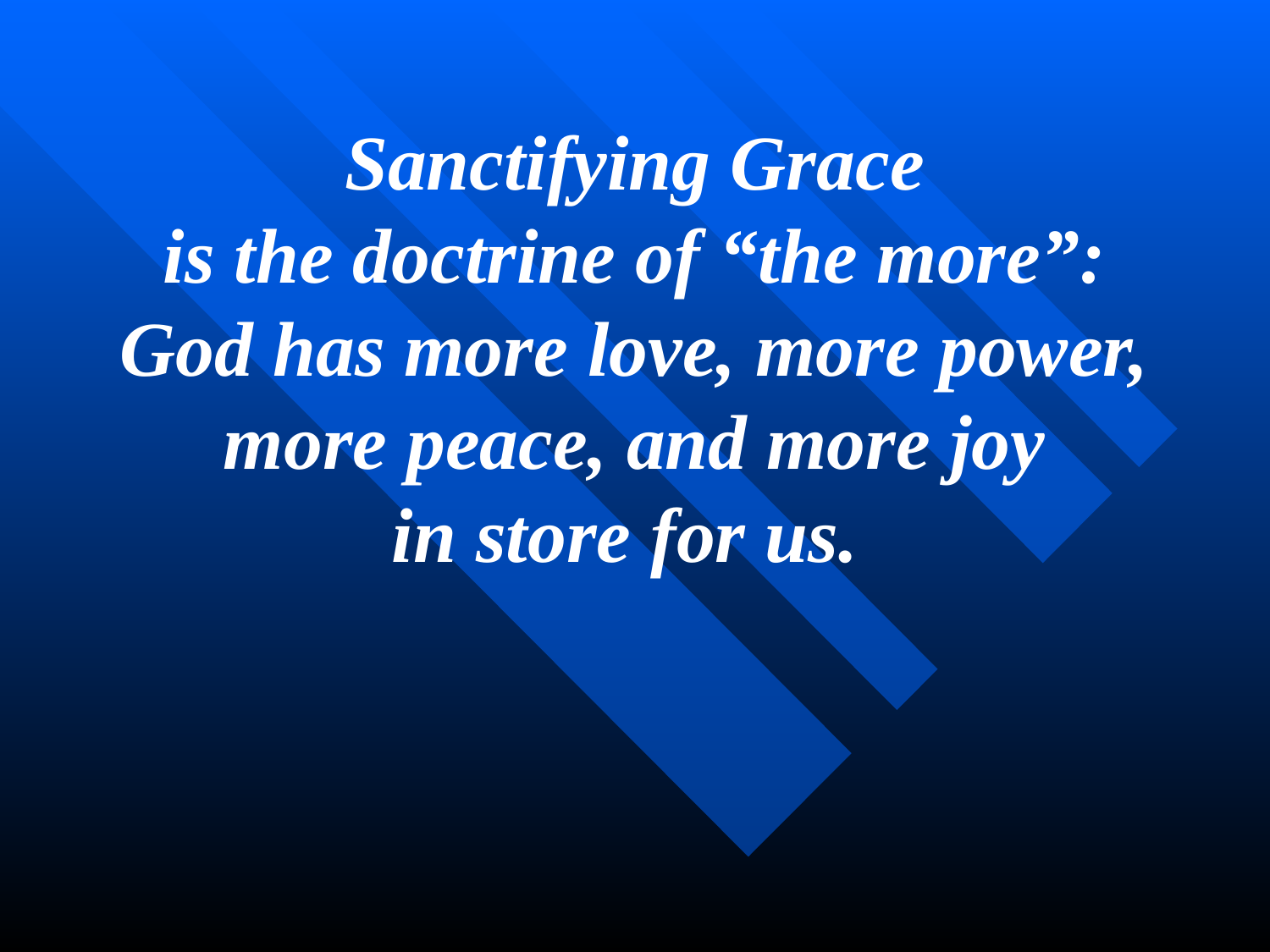

Sanctifying Grace
is the doctrine of “the more”:
God has more love, more power,
more peace, and more joy
in store for us.